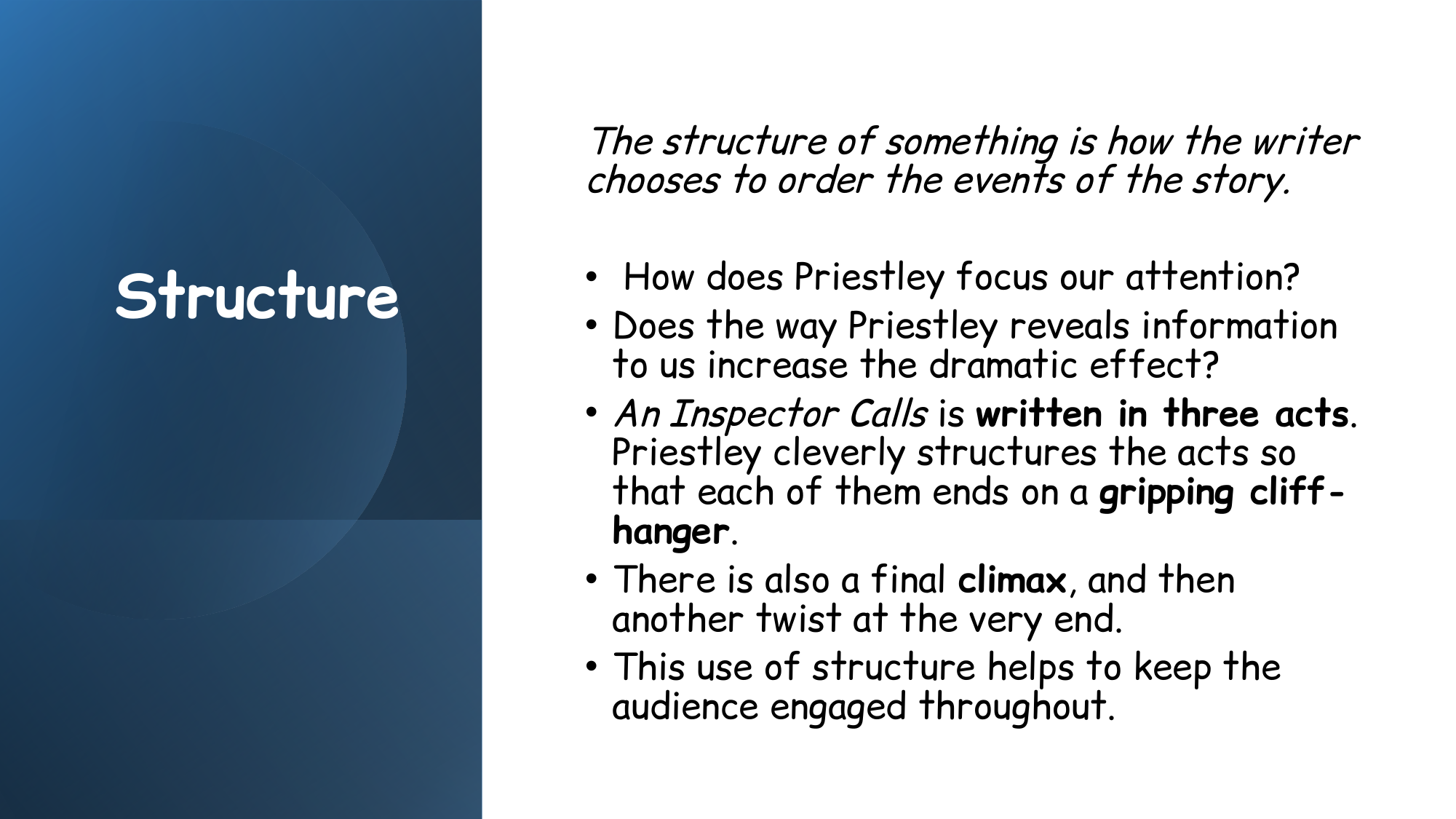

# Structure

The structure of something is how the writer chooses to order the events of the story.

 How does Priestley focus our attention?
Does the way Priestley reveals information to us increase the dramatic effect?
An Inspector Calls is written in three acts. Priestley cleverly structures the acts so that each of them ends on a gripping cliff-hanger.
There is also a final climax, and then another twist at the very end.
This use of structure helps to keep the audience engaged throughout.